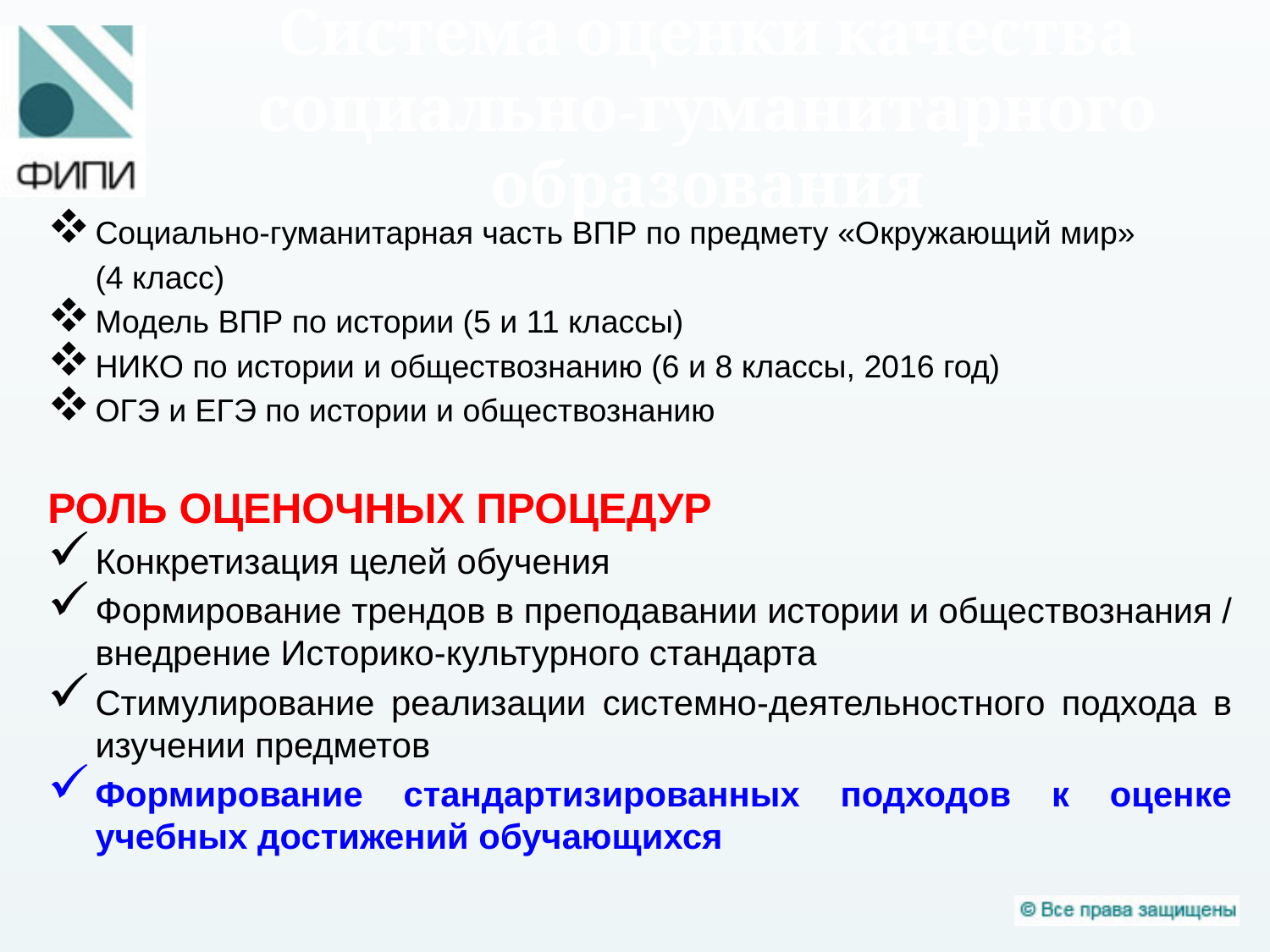

# Система оценки качества социально-гуманитарного образования

Социально-гуманитарная часть ВПР по предмету «Окружающий мир»
	(4 класс)
Модель ВПР по истории (5 и 11 классы)
НИКО по истории и обществознанию (6 и 8 классы, 2016 год)
ОГЭ и ЕГЭ по истории и обществознанию

РОЛЬ ОЦЕНОЧНЫХ ПРОЦЕДУР
Конкретизация целей обучения
Формирование трендов в преподавании истории и обществознания / внедрение Историко-культурного стандарта
Стимулирование реализации системно-деятельностного подхода в изучении предметов
Формирование стандартизированных подходов к оценке учебных достижений обучающихся